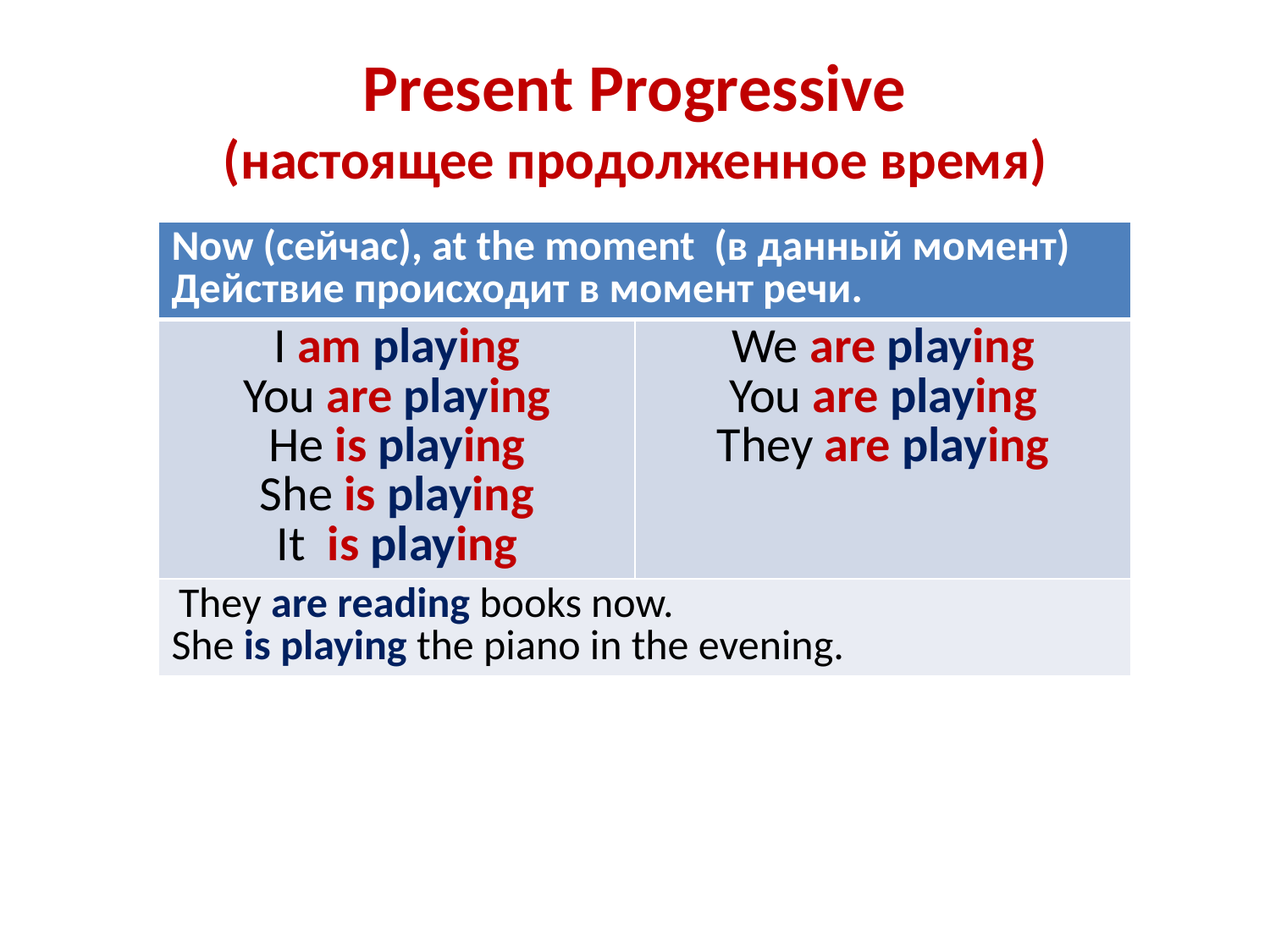

# Present Progressive (настоящее продолженное время)
| Now (сейчас), at the moment (в данный момент) Действие происходит в момент речи. |  |
| --- | --- |
| I am playing You are playing He is playing She is playing It is playing | We are playing You are playing They are playing |
| They are reading books now. She is playing the piano in the evening. |  |